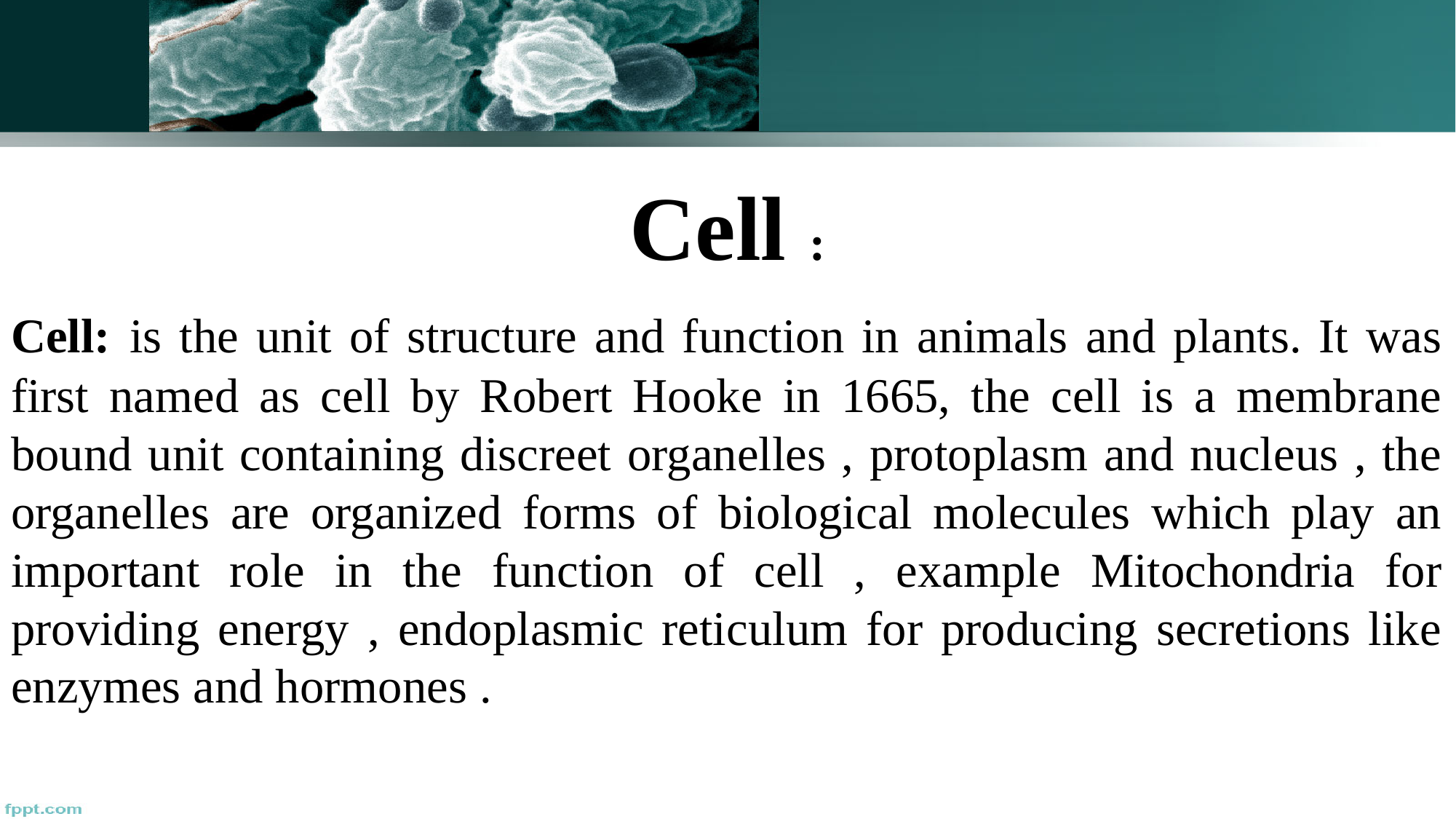

Cell :

Cell: is the unit of structure and function in animals and plants. It was first named as cell by Robert Hooke in 1665, the cell is a membrane bound unit containing discreet organelles , protoplasm and nucleus , the organelles are organized forms of biological molecules which play an important role in the function of cell , example Mitochondria for providing energy , endoplasmic reticulum for producing secretions like enzymes and hormones .